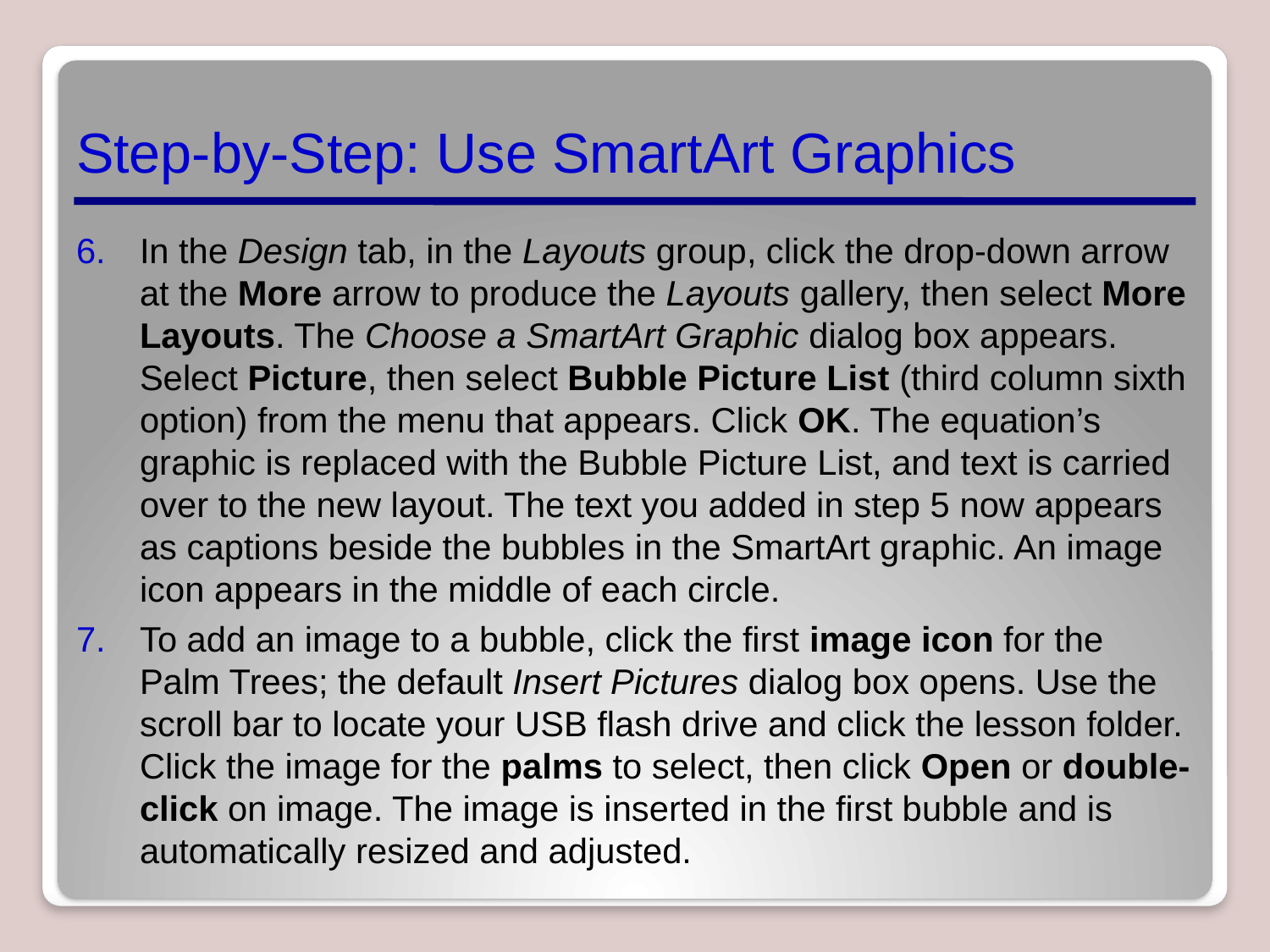

# Step-by-Step: Use SmartArt Graphics
In the Design tab, in the Layouts group, click the drop-down arrow at the More arrow to produce the Layouts gallery, then select More Layouts. The Choose a SmartArt Graphic dialog box appears. Select Picture, then select Bubble Picture List (third column sixth option) from the menu that appears. Click OK. The equation’s graphic is replaced with the Bubble Picture List, and text is carried over to the new layout. The text you added in step 5 now appears as captions beside the bubbles in the SmartArt graphic. An image icon appears in the middle of each circle.
To add an image to a bubble, click the first image icon for the Palm Trees; the default Insert Pictures dialog box opens. Use the scroll bar to locate your USB flash drive and click the lesson folder. Click the image for the palms to select, then click Open or double-click on image. The image is inserted in the first bubble and is automatically resized and adjusted.